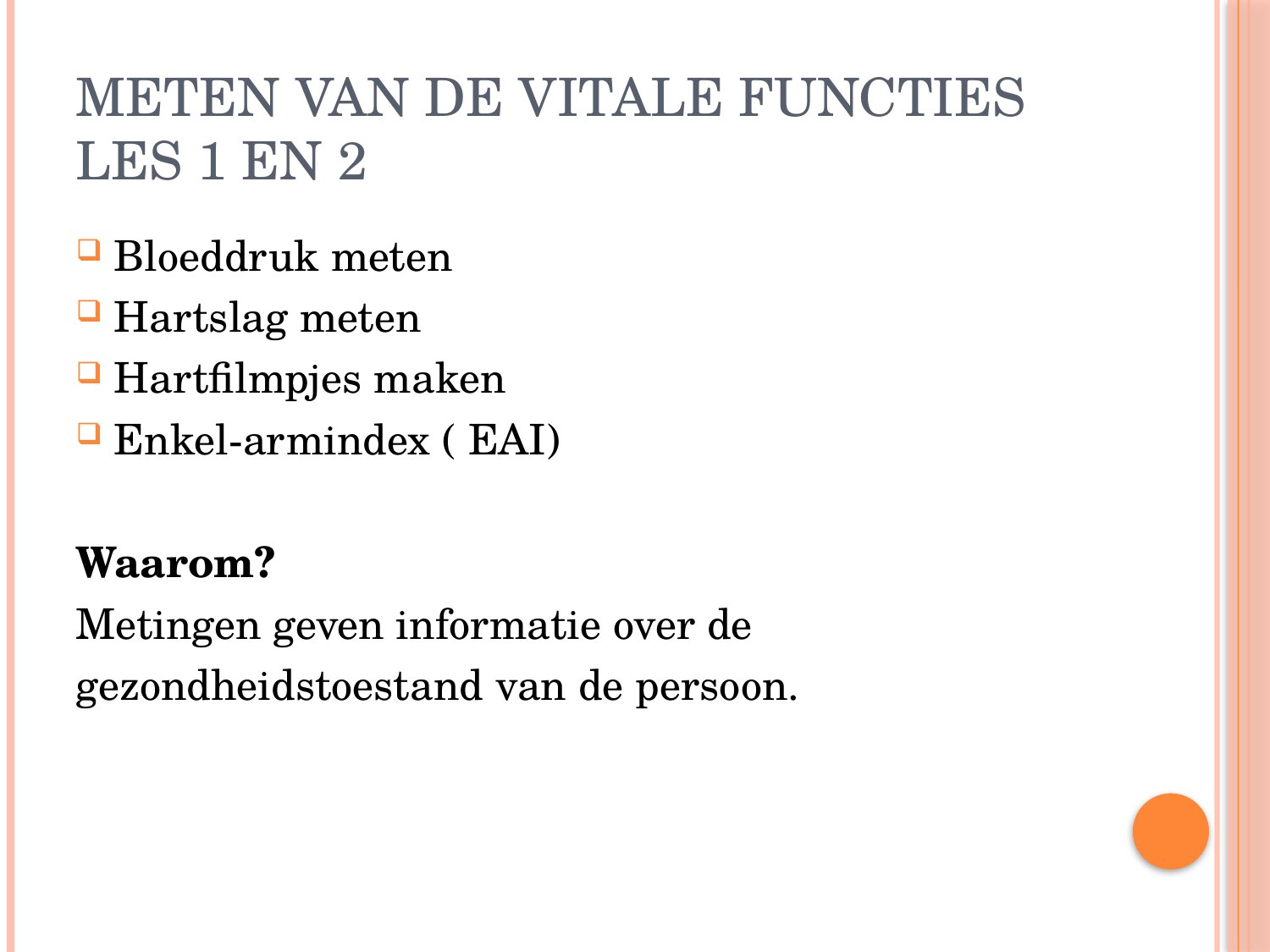

# Meten van de vitale functies les 1 en 2
Bloeddruk meten
Hartslag meten
Hartfilmpjes maken
Enkel-armindex ( EAI)

Waarom?
Metingen geven informatie over de
gezondheidstoestand van de persoon.